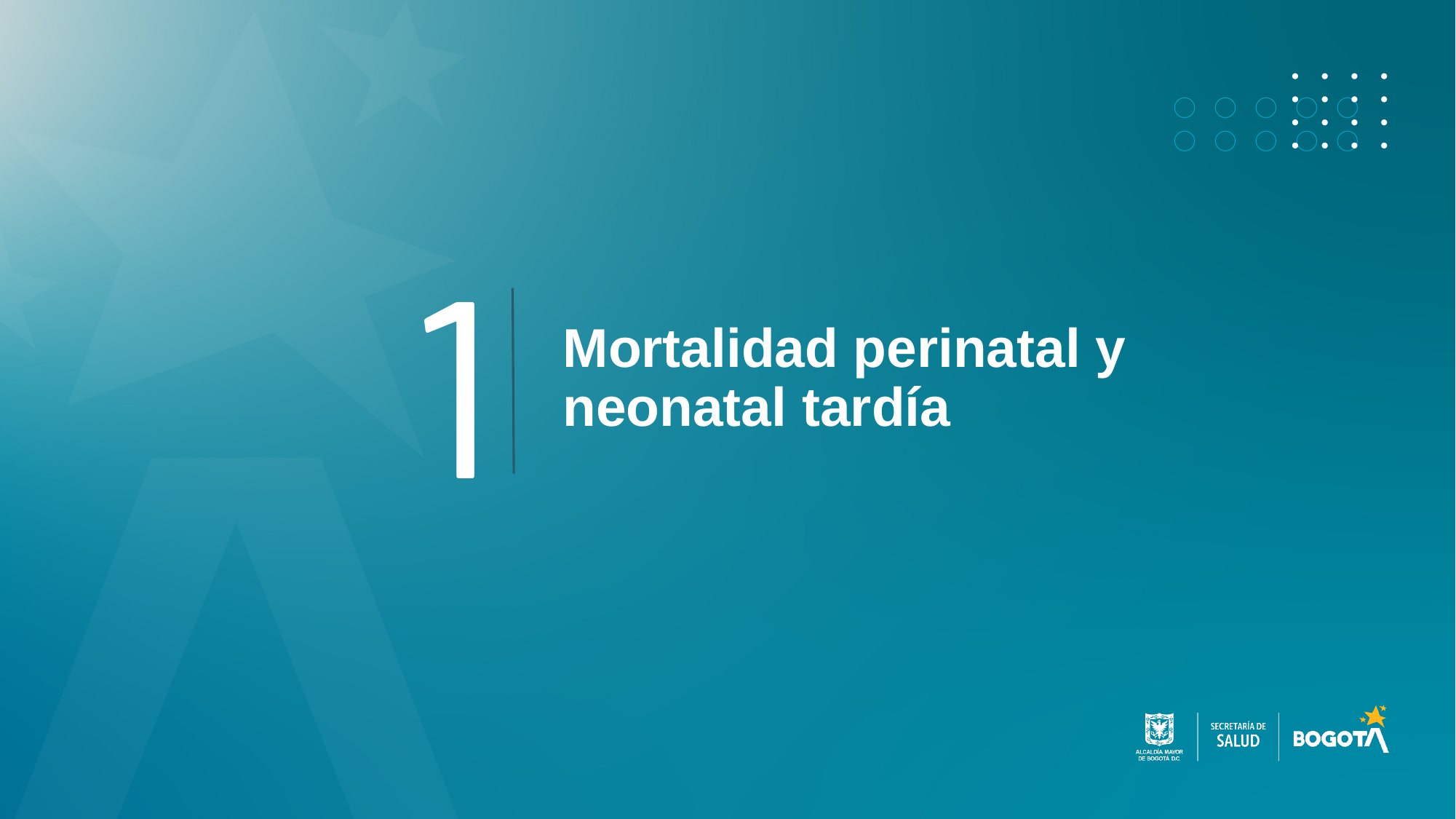

1
# Mortalidad perinatal y neonatal tardía